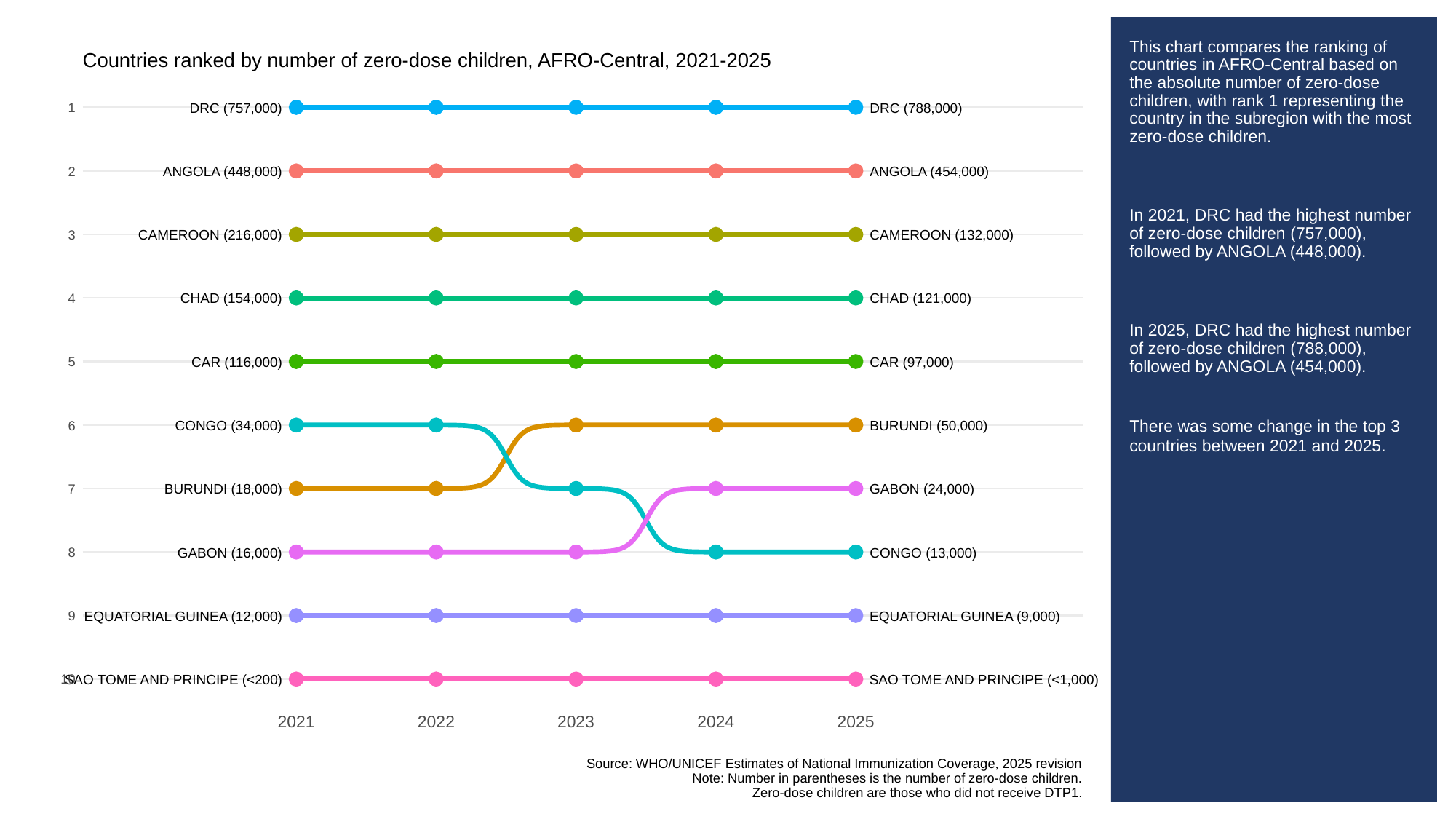

# This chart compares the ranking of countries in AFRO-Central based on the absolute number of zero-dose children, with rank 1 representing the country in the subregion with the most zero-dose children.

In 2021, DRC had the highest number of zero-dose children (757,000), followed by ANGOLA (448,000).

In 2025, DRC had the highest number of zero-dose children (788,000), followed by ANGOLA (454,000).

There was some change in the top 3 countries between 2021 and 2025.

Countries ranked by number of zero-dose children, AFRO-Central, 2021-2025

DRC (757,000)
DRC (788,000)
1
1
1
1
1
1

ANGOLA (448,000)
ANGOLA (454,000)
2
2
2
2
2
2

CAMEROON (216,000)
CAMEROON (132,000)
3
3
3
3
3
3

CHAD (154,000)
CHAD (121,000)
4
4
4
4
4
4

CAR (116,000)
CAR (97,000)
5
5
5
5
5
5

CONGO (34,000)
BURUNDI (50,000)
6
6
6
6
6
6

BURUNDI (18,000)
GABON (24,000)
7
7
7
7
7
7

GABON (16,000)
CONGO (13,000)
8
8
8
8
8
8

EQUATORIAL GUINEA (12,000)
EQUATORIAL GUINEA (9,000)
9
9
9
9
9
9

SAO TOME AND PRINCIPE (<200)
SAO TOME AND PRINCIPE (<1,000)
10
10
10
10
10
10

2021
2022
2023
2024
2025
Source: WHO/UNICEF Estimates of National Immunization Coverage, 2025 revision
Note: Number in parentheses is the number of zero-dose children.
Zero-dose children are those who did not receive DTP1.